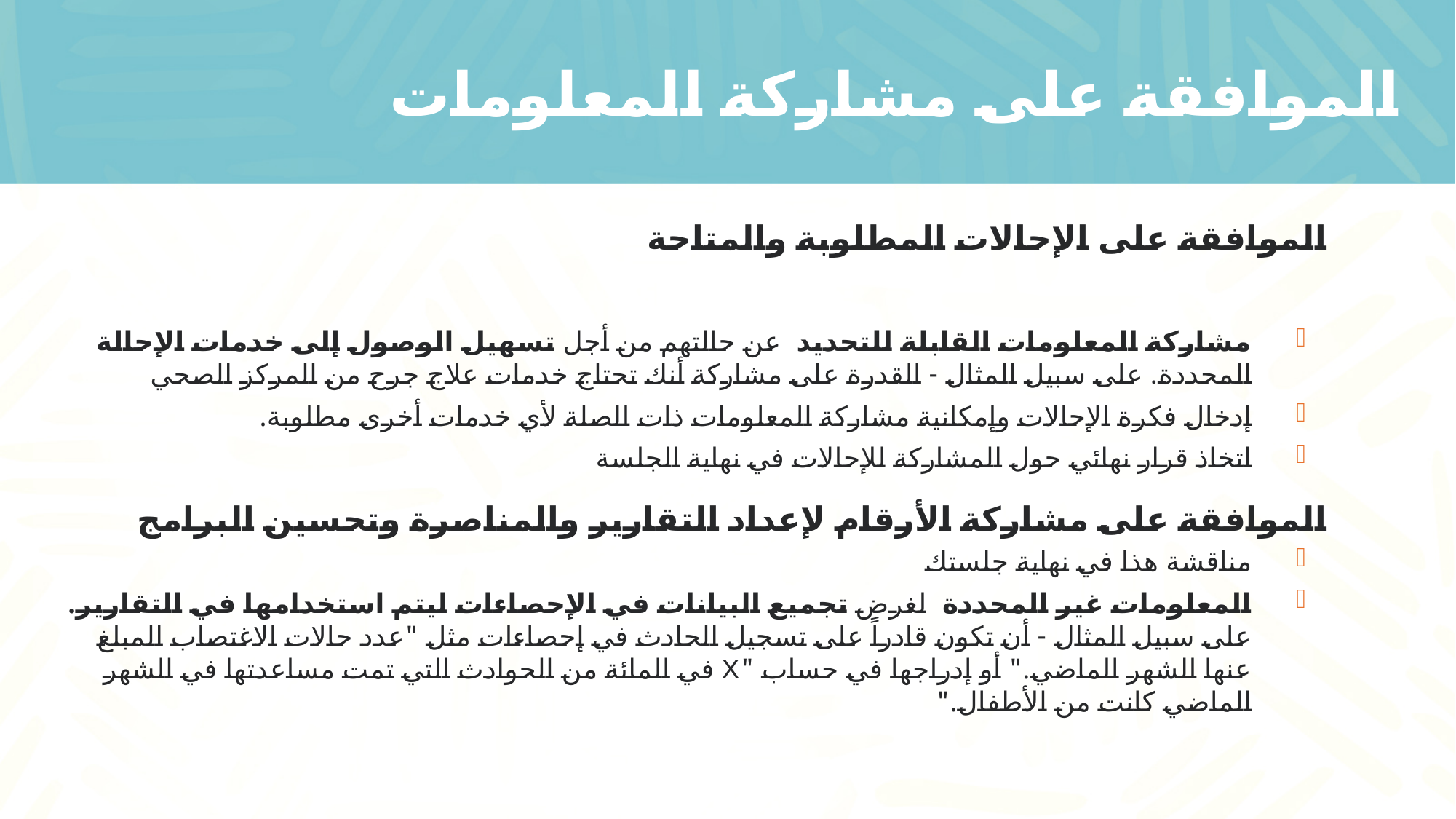

الموافقة على مشاركة المعلومات
الموافقة على الإحالات المطلوبة والمتاحة

مشاركة المعلومات القابلة للتحديد  عن حالتهم من أجل تسهيل الوصول إلى خدمات الإحالة المحددة. على سبيل المثال - القدرة على مشاركة أنك تحتاج خدمات علاج جرح من المركز الصحي
إدخال فكرة الإحالات وإمكانية مشاركة المعلومات ذات الصلة لأي خدمات أخرى مطلوبة.
اتخاذ قرار نهائي حول المشاركة للإحالات في نهاية الجلسة
الموافقة على مشاركة الأرقام لإعداد التقارير والمناصرة وتحسين البرامج
مناقشة هذا في نهاية جلستك
المعلومات غير المحددة  لغرض تجميع البيانات في الإحصاءات ليتم استخدامها في التقارير. على سبيل المثال - أن تكون قادراً على تسجيل الحادث في إحصاءات مثل "عدد حالات الاغتصاب المبلغ عنها الشهر الماضي." أو إدراجها في حساب "X في المائة من الحوادث التي تمت مساعدتها في الشهر الماضي كانت من الأطفال."